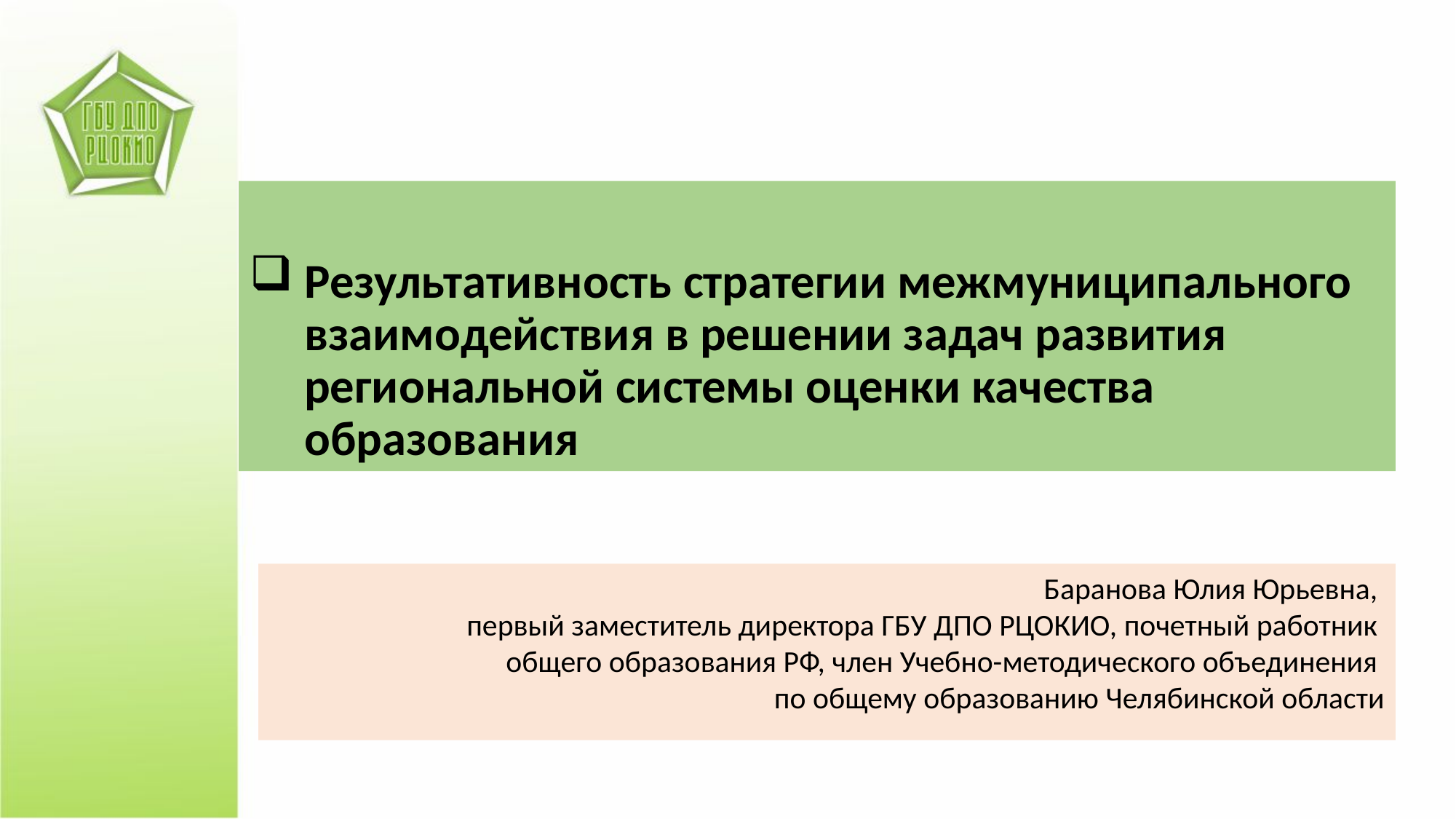

# Результативность стратегии межмуниципального взаимодействия в решении задач развития региональной системы оценки качества образования
Баранова Юлия Юрьевна,
первый заместитель директора ГБУ ДПО РЦОКИО, почетный работник
общего образования РФ, член Учебно-методического объединения
по общему образованию Челябинской области